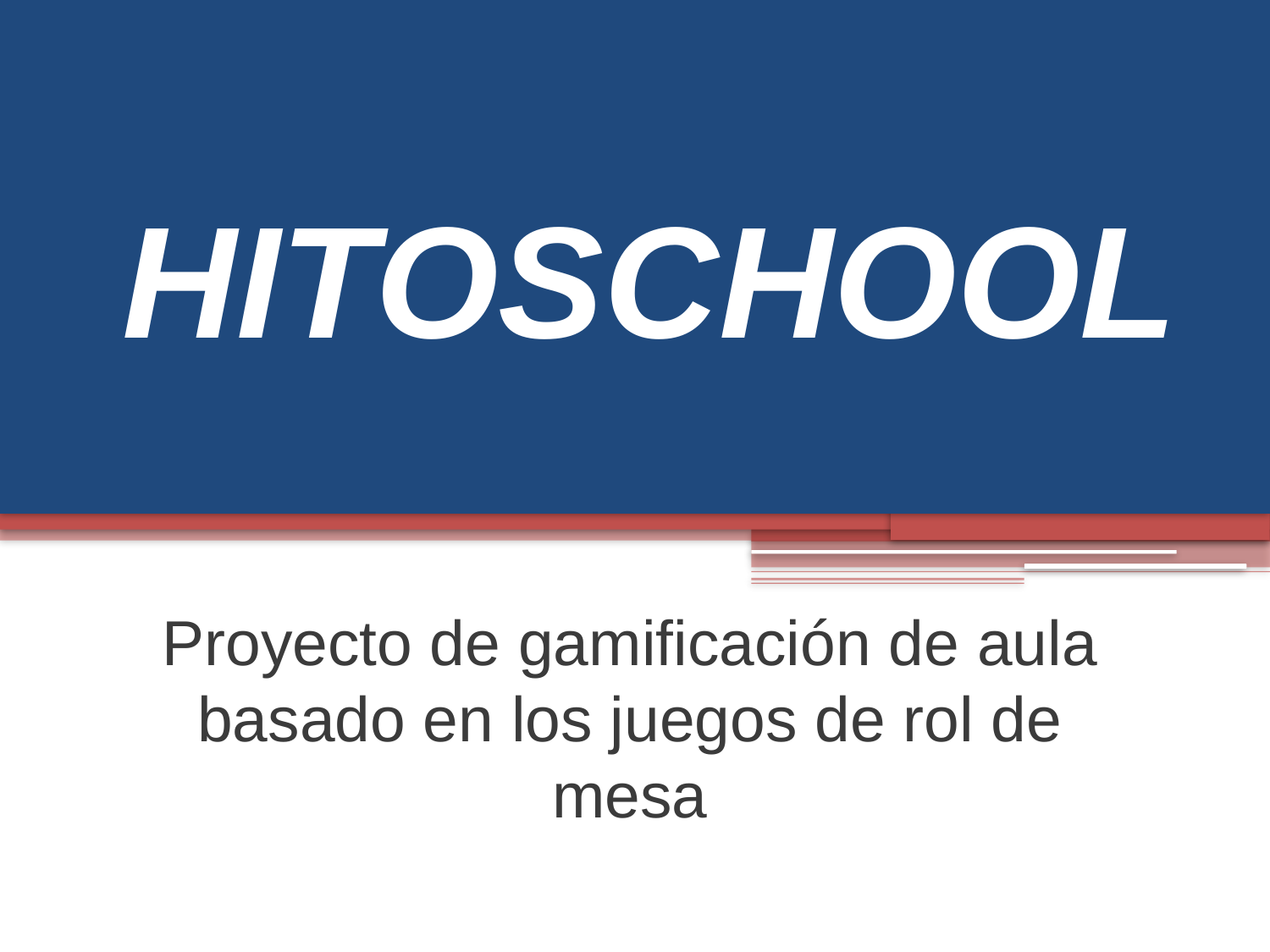

HITOSCHOOL
Proyecto de gamificación de aula basado en los juegos de rol de mesa